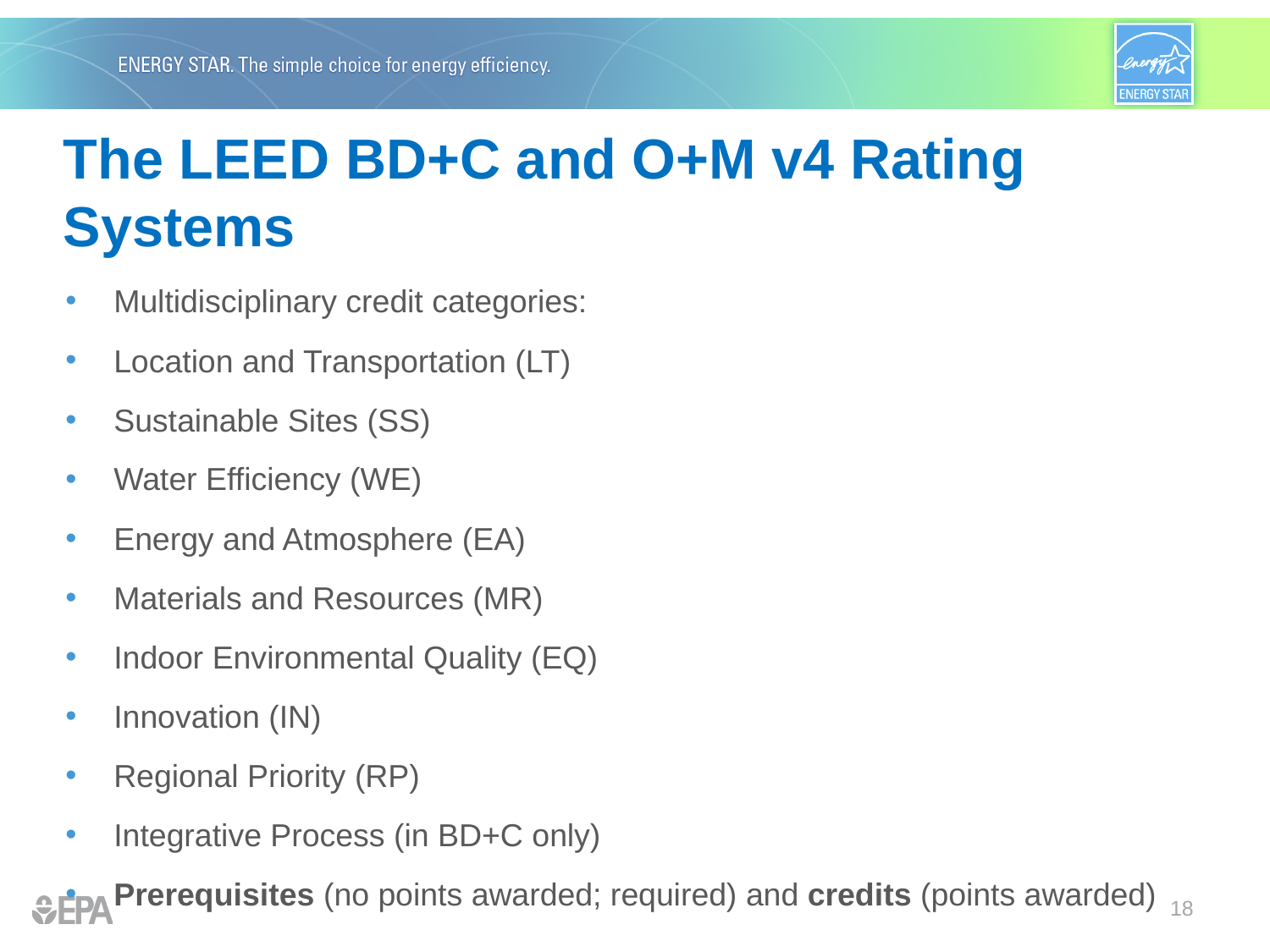

The LEED BD+C and O+M v4 Rating Systems
Multidisciplinary credit categories:
Location and Transportation (LT)
Sustainable Sites (SS)
Water Efficiency (WE)
Energy and Atmosphere (EA)
Materials and Resources (MR)
Indoor Environmental Quality (EQ)
Innovation (IN)
Regional Priority (RP)
Integrative Process (in BD+C only)
Prerequisites (no points awarded; required) and credits (points awarded)
18